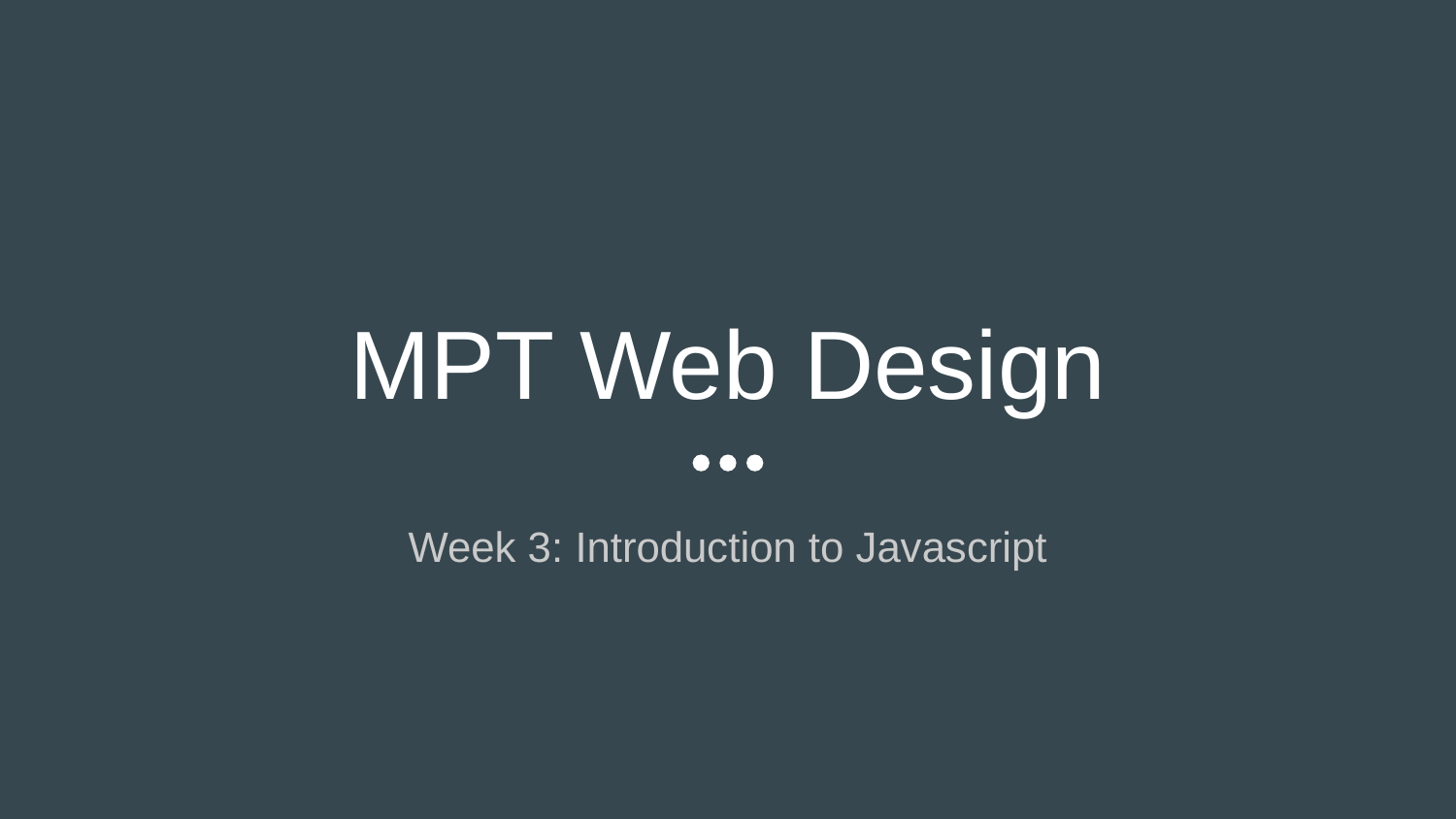

# MPT Web Design
Week 3: Introduction to Javascript